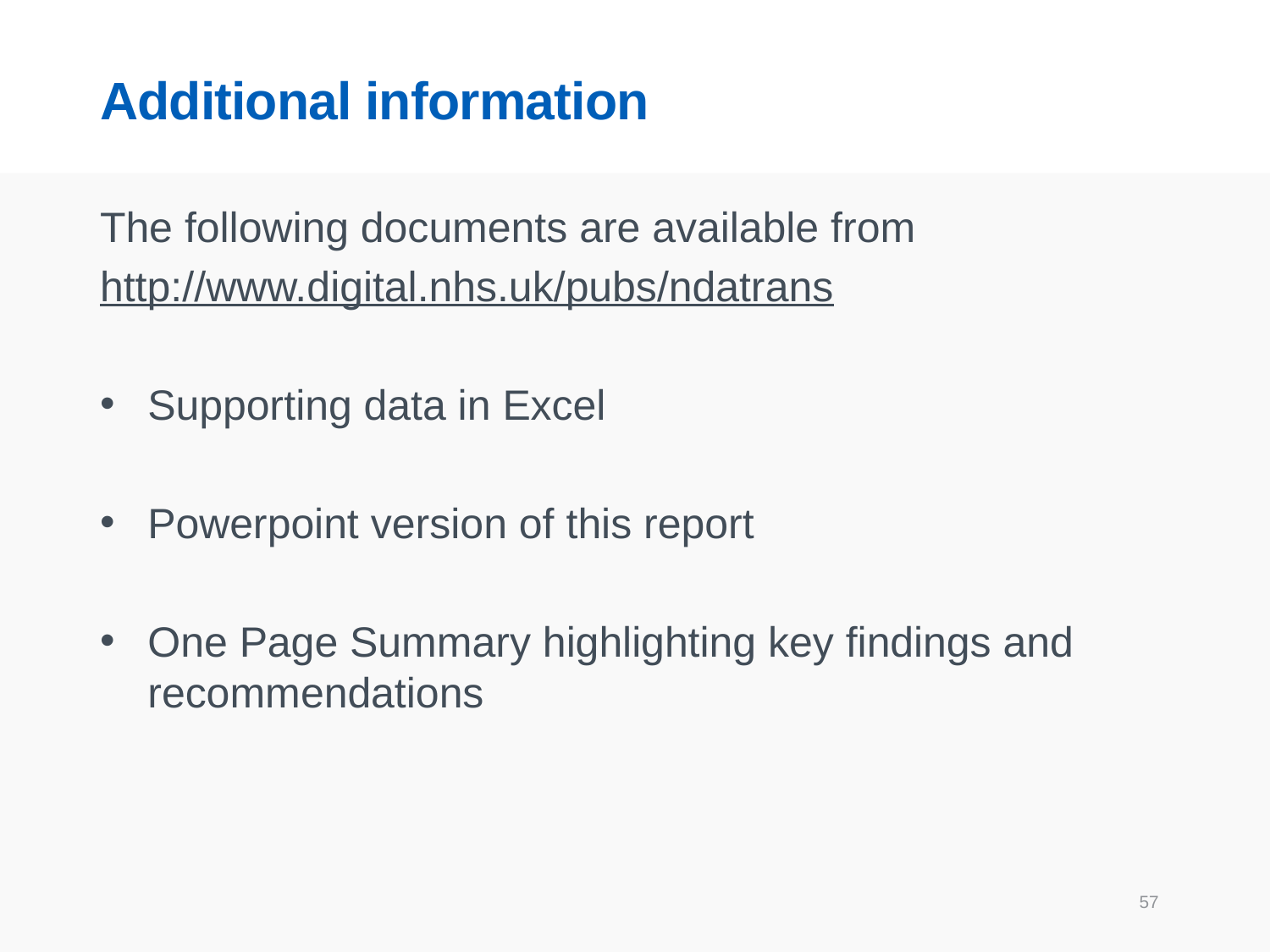

# Additional information
The following documents are available from
http://www.digital.nhs.uk/pubs/ndatrans

Supporting data in Excel

Powerpoint version of this report

One Page Summary highlighting key findings and recommendations

57